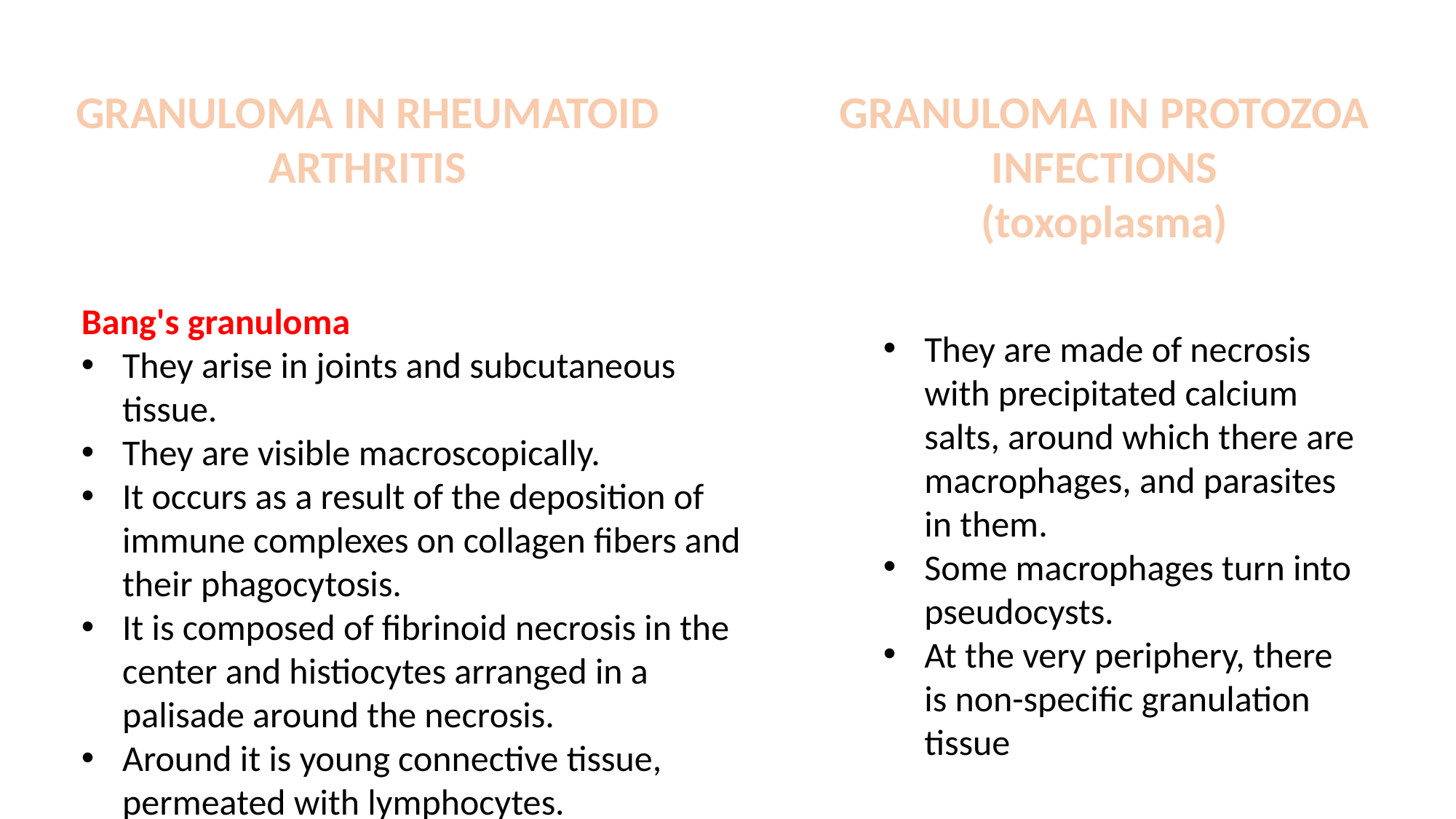

GRANULOMA IN RHEUMATOID ARTHRITIS
GRANULOMA IN PROTOZOA INFECTIONS
(toxoplasma)
Bang's granuloma
They arise in joints and subcutaneous tissue.
They are visible macroscopically.
It occurs as a result of the deposition of immune complexes on collagen fibers and their phagocytosis.
It is composed of fibrinoid necrosis in the center and histiocytes arranged in a palisade around the necrosis.
Around it is young connective tissue, permeated with lymphocytes.
They are made of necrosis with precipitated calcium salts, around which there are macrophages, and parasites in them.
Some macrophages turn into pseudocysts.
At the very periphery, there is non-specific granulation tissue